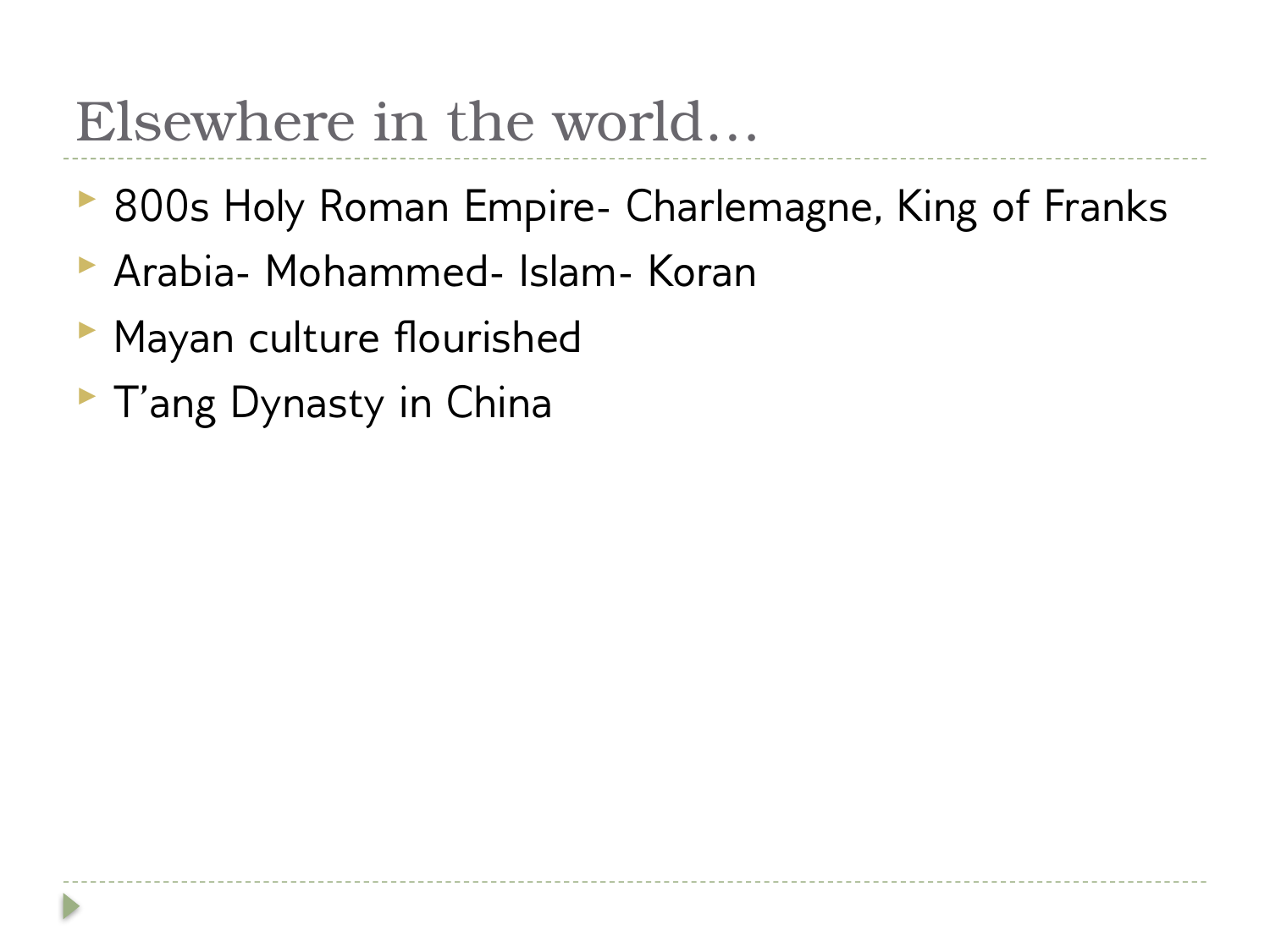

# Elsewhere in the world…
800s Holy Roman Empire- Charlemagne, King of Franks
Arabia- Mohammed- Islam- Koran
Mayan culture flourished
T’ang Dynasty in China